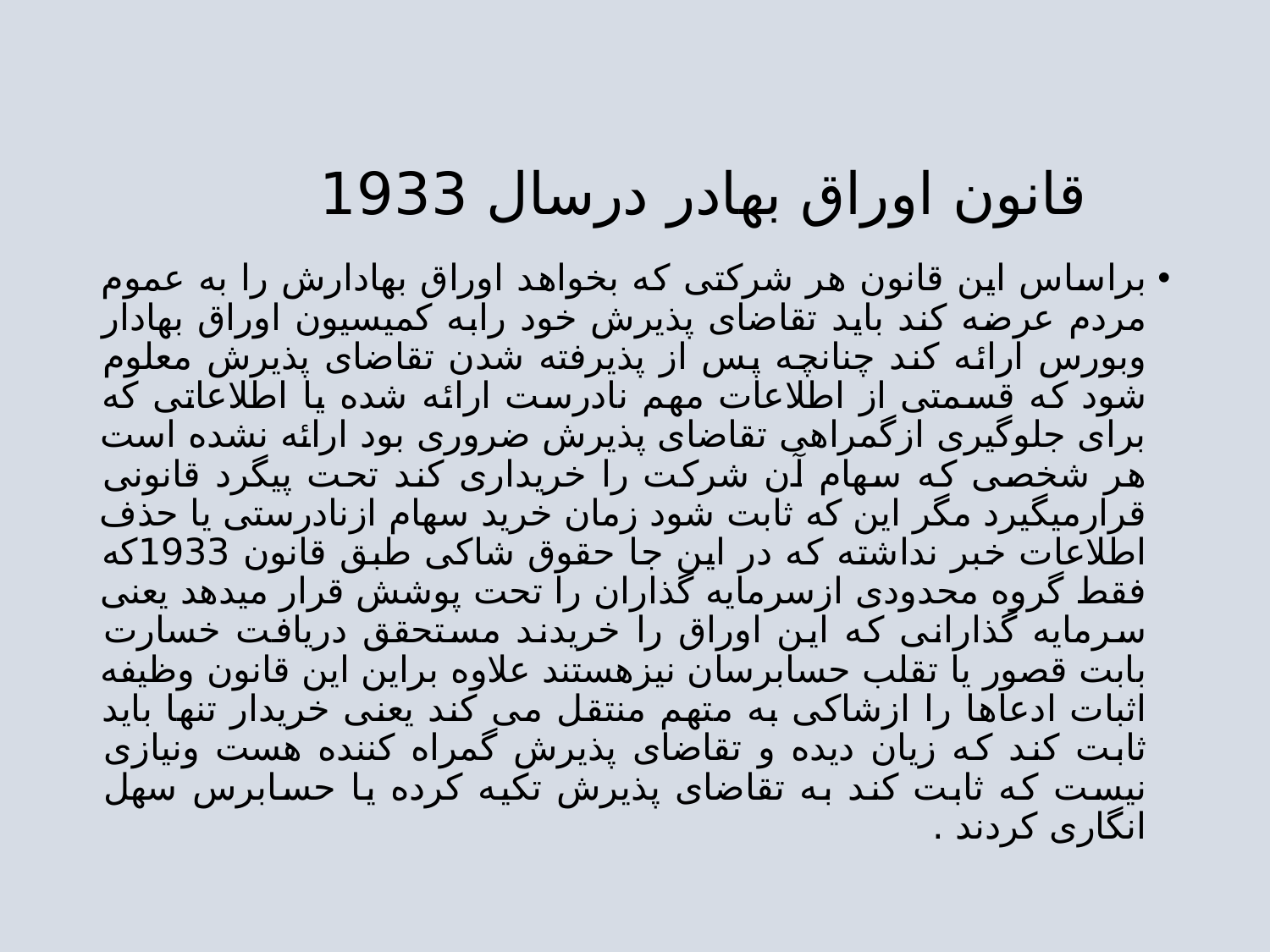

# قانون اوراق بهادر درسال 1933
براساس این قانون هر شرکتی که بخواهد اوراق بهادارش را به عموم مردم عرضه کند باید تقاضای پذیرش خود رابه کمیسیون اوراق بهادار وبورس ارائه کند چنانچه پس از پذیرفته شدن تقاضای پذیرش معلوم شود که قسمتی از اطلاعات مهم نادرست ارائه شده یا اطلاعاتی که برای جلوگیری ازگمراهی تقاضای پذیرش ضروری بود ارائه نشده است هر شخصی که سهام آن شرکت را خریداری کند تحت پیگرد قانونی قرارمیگیرد مگر این که ثابت شود زمان خرید سهام ازنادرستی یا حذف اطلاعات خبر نداشته که در این جا حقوق شاکی طبق قانون 1933که فقط گروه محدودی ازسرمایه گذاران را تحت پوشش قرار میدهد یعنی سرمایه گذارانی که این اوراق را خریدند مستحقق دریافت خسارت بابت قصور یا تقلب حسابرسان نیزهستند علاوه براین این قانون وظیفه اثبات ادعاها را ازشاکی به متهم منتقل می کند یعنی خریدار تنها باید ثابت کند که زیان دیده و تقاضای پذیرش گمراه کننده هست ونیازی نیست که ثابت کند به تقاضای پذیرش تکیه کرده یا حسابرس سهل انگاری کردند .